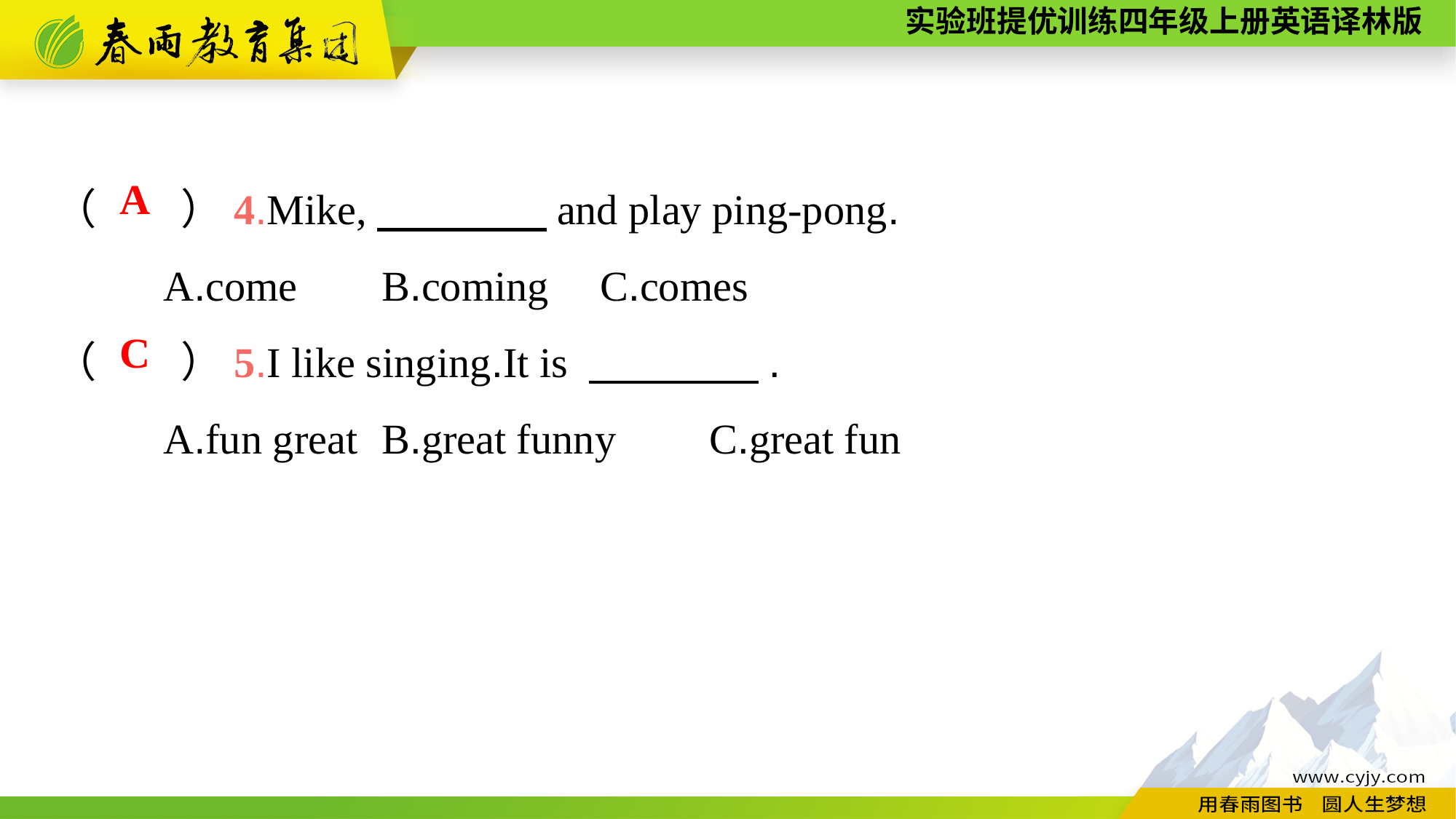

（　　）4.Mike,　　　　and play ping-pong.
	A.come	B.coming	C.comes
（　　）5.I like singing.It is 　　　　.
	A.fun great	B.great funny	C.great fun
A
C